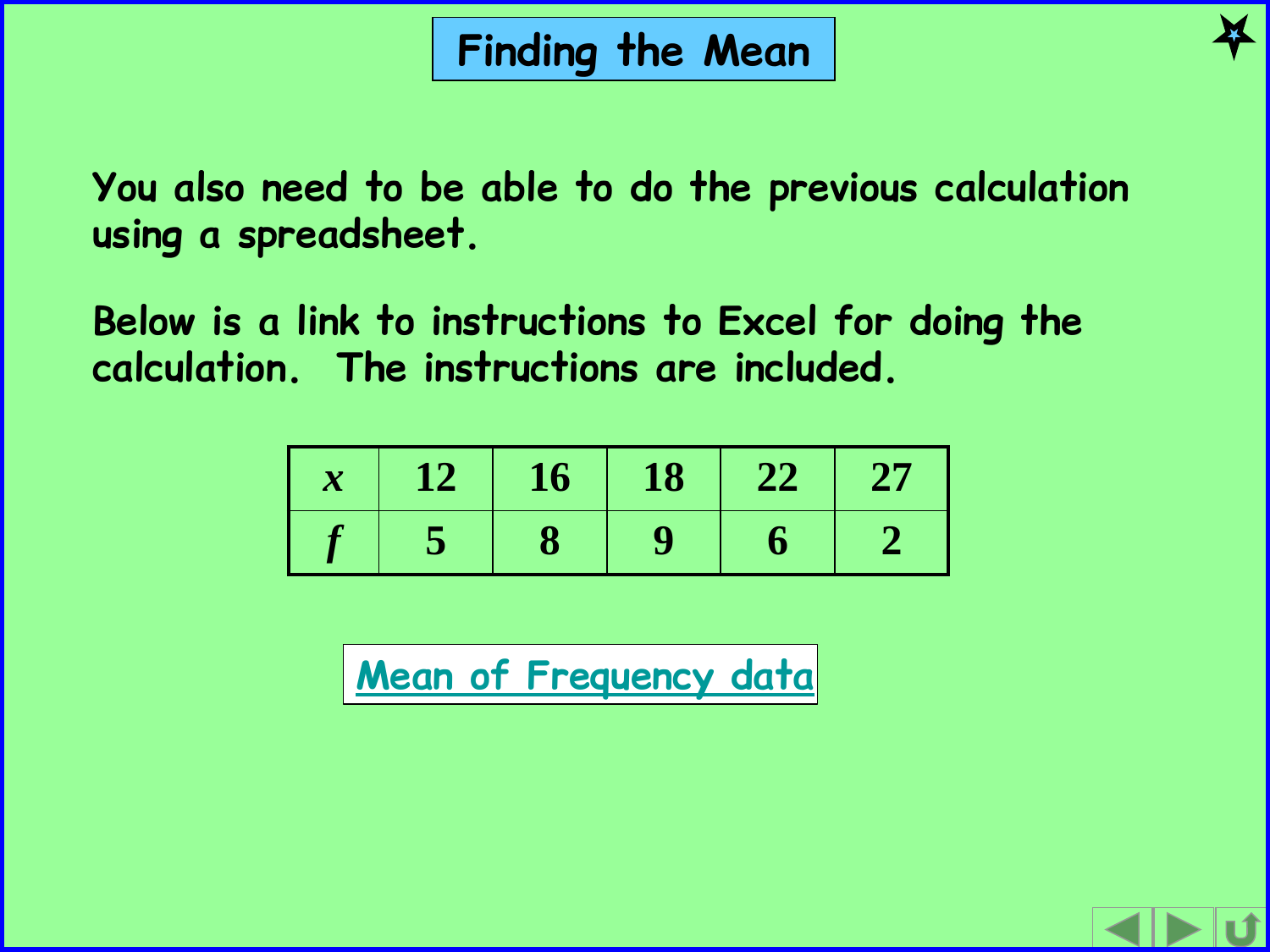

You also need to be able to do the previous calculation using a spreadsheet.
Below is a link to instructions to Excel for doing the calculation.  The instructions are included.
| x | 12 | 16 | 18 | 22 | 27 |
| --- | --- | --- | --- | --- | --- |
| f | 5 | 8 | 9 | 6 | 2 |

Mean of Frequency data